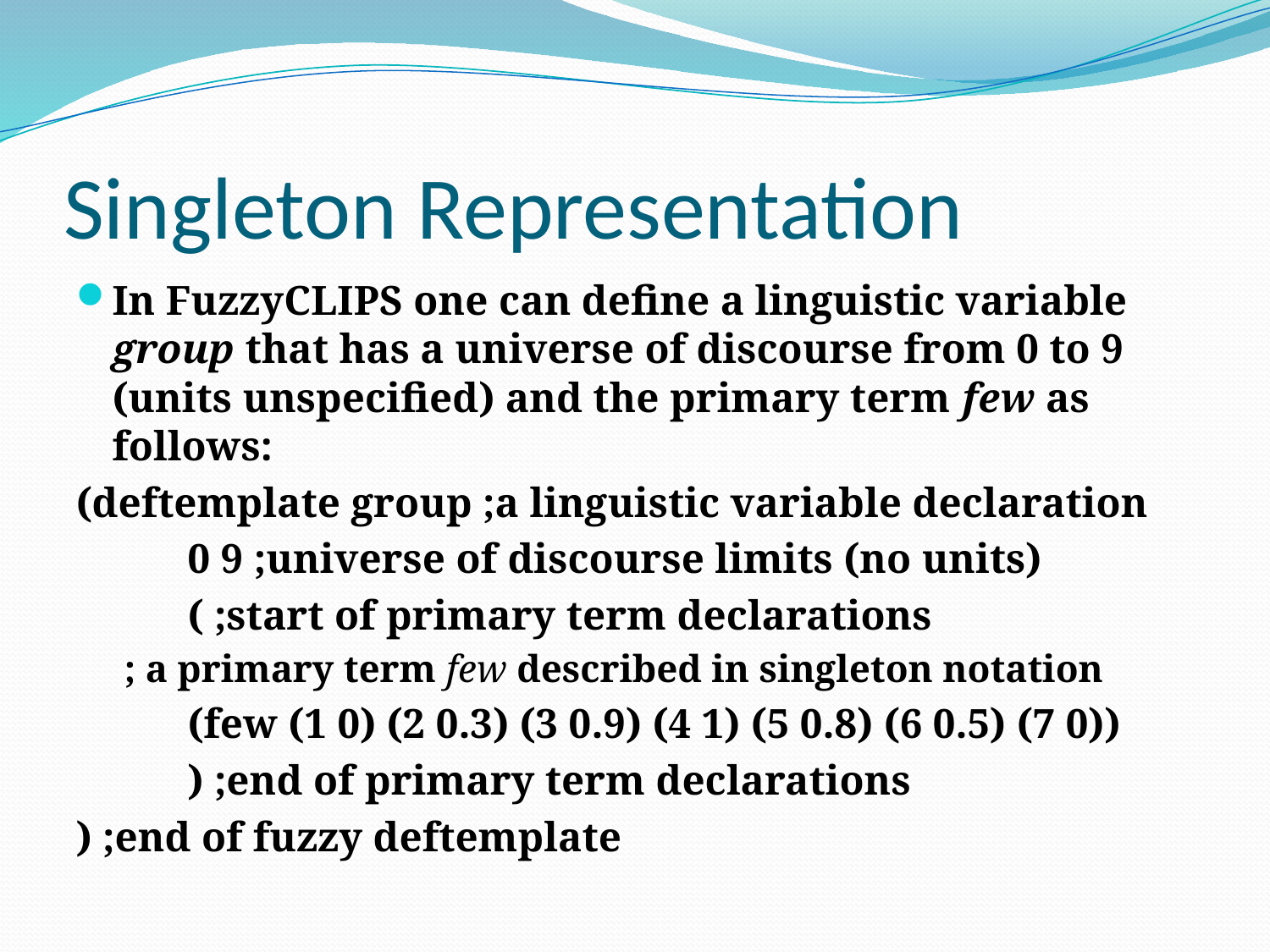

# Singleton Representation
In FuzzyCLIPS one can define a linguistic variable group that has a universe of discourse from 0 to 9 (units unspecified) and the primary term few as follows:
(deftemplate group ;a linguistic variable declaration
	0 9 ;universe of discourse limits (no units)
	( ;start of primary term declarations
	; a primary term few described in singleton notation
	(few (1 0) (2 0.3) (3 0.9) (4 1) (5 0.8) (6 0.5) (7 0))
	) ;end of primary term declarations
) ;end of fuzzy deftemplate